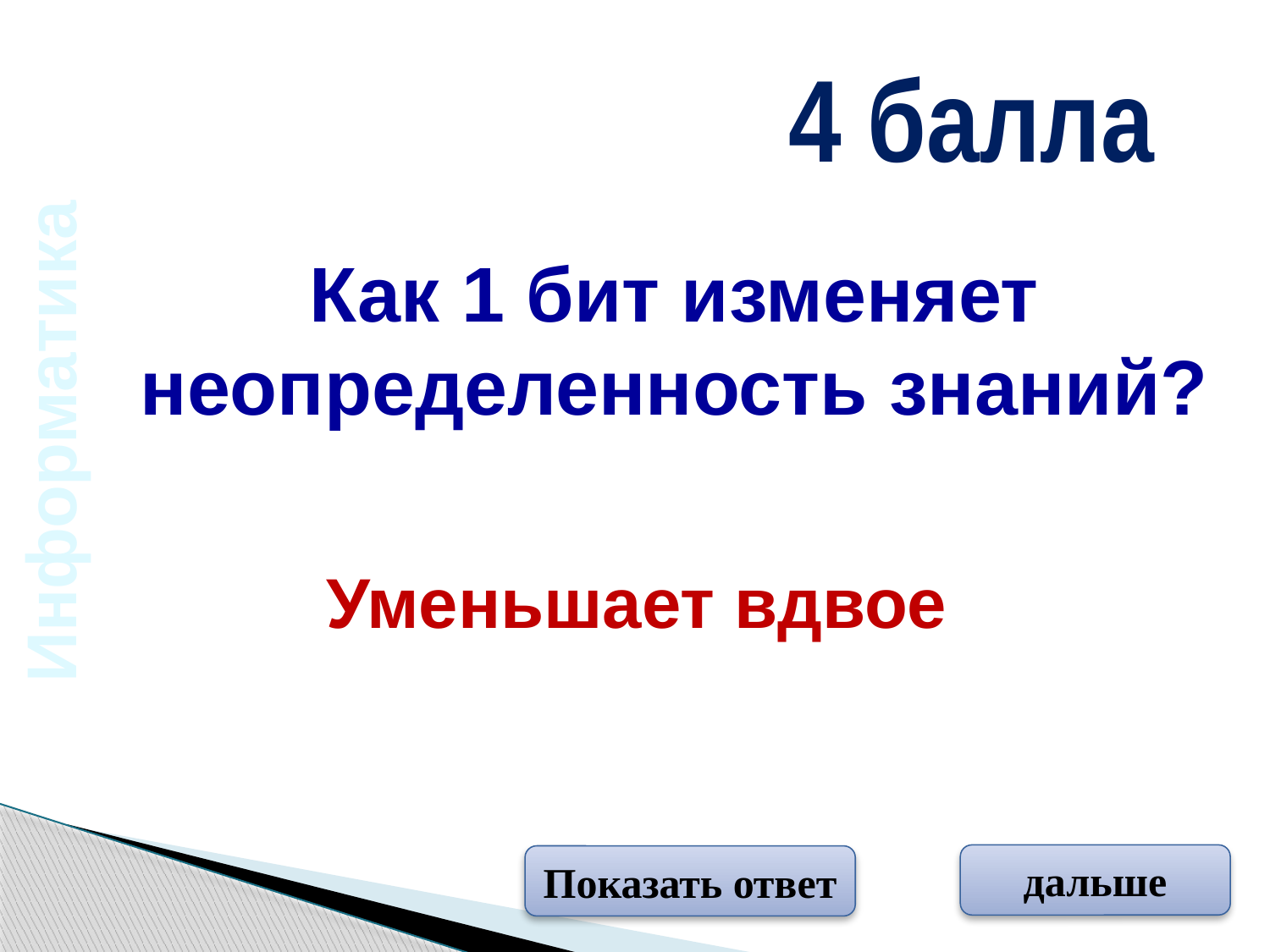

4 балла
Как 1 бит изменяет неопределенность знаний?
Информатика
Уменьшает вдвое
дальше
Показать ответ